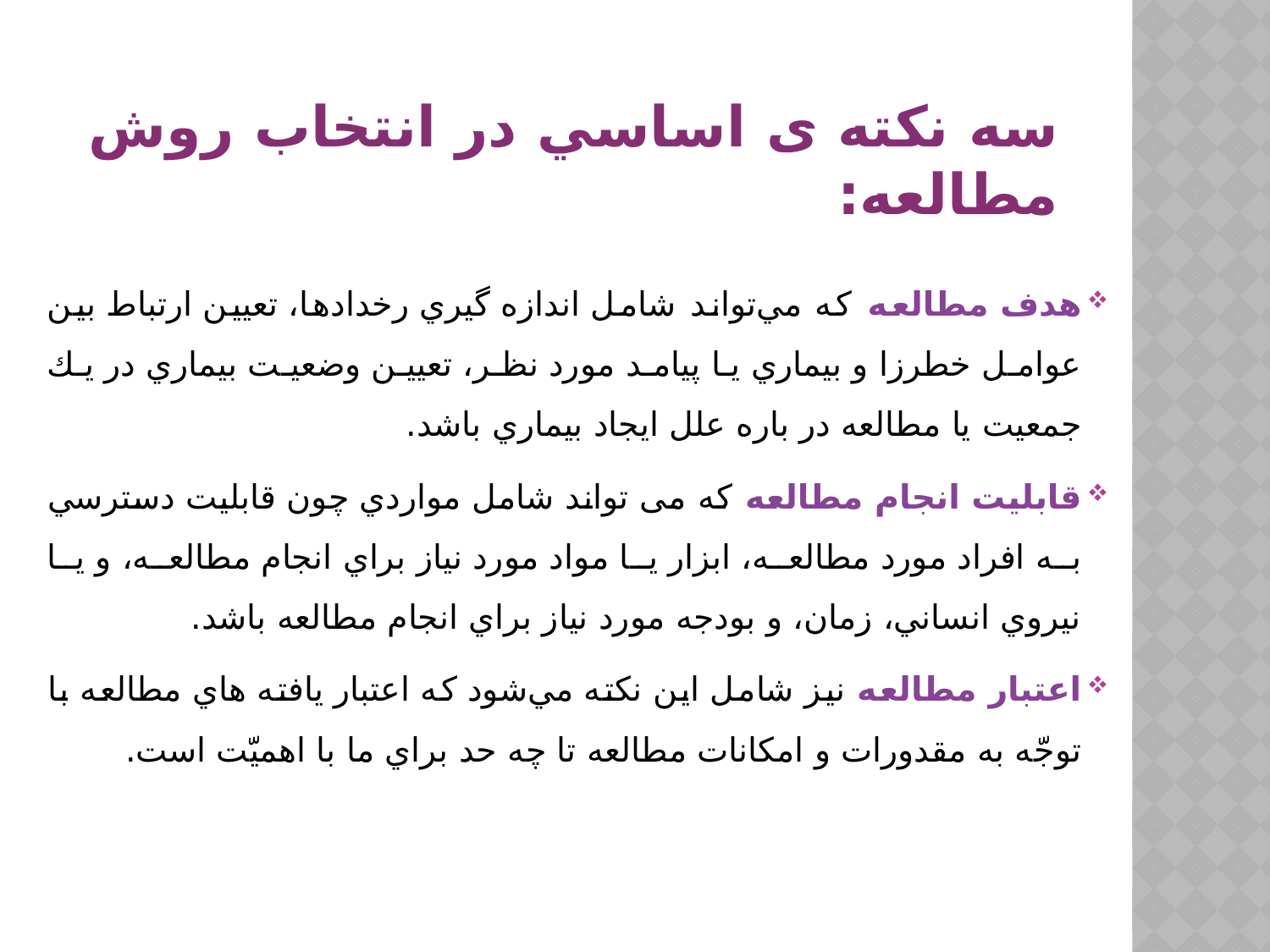

# سه نكته ی اساسي در انتخاب روش مطالعه:
هدف مطالعه که مي‌تواند شامل اندازه گيري رخدادها، تعيين ارتباط بين عوامل خطرزا و بيماري يا پيامد مورد نظر، تعيين وضعيت بيماري در يك جمعيت يا مطالعه در باره علل ايجاد بيماري باشد.
قابليت انجام مطالعه که می تواند شامل مواردي چون قابليت دسترسي به افراد مورد مطالعه، ابزار يا مواد مورد نياز براي انجام مطالعه، و يا نيروي انساني، زمان، و بودجه مورد نياز براي انجام مطالعه باشد.
اعتبار مطالعه نيز شامل اين نكته مي‌شود كه اعتبار يافته هاي مطالعه با توجّه به مقدورات و امكانات مطالعه تا چه حد براي ما با اهميّت است.